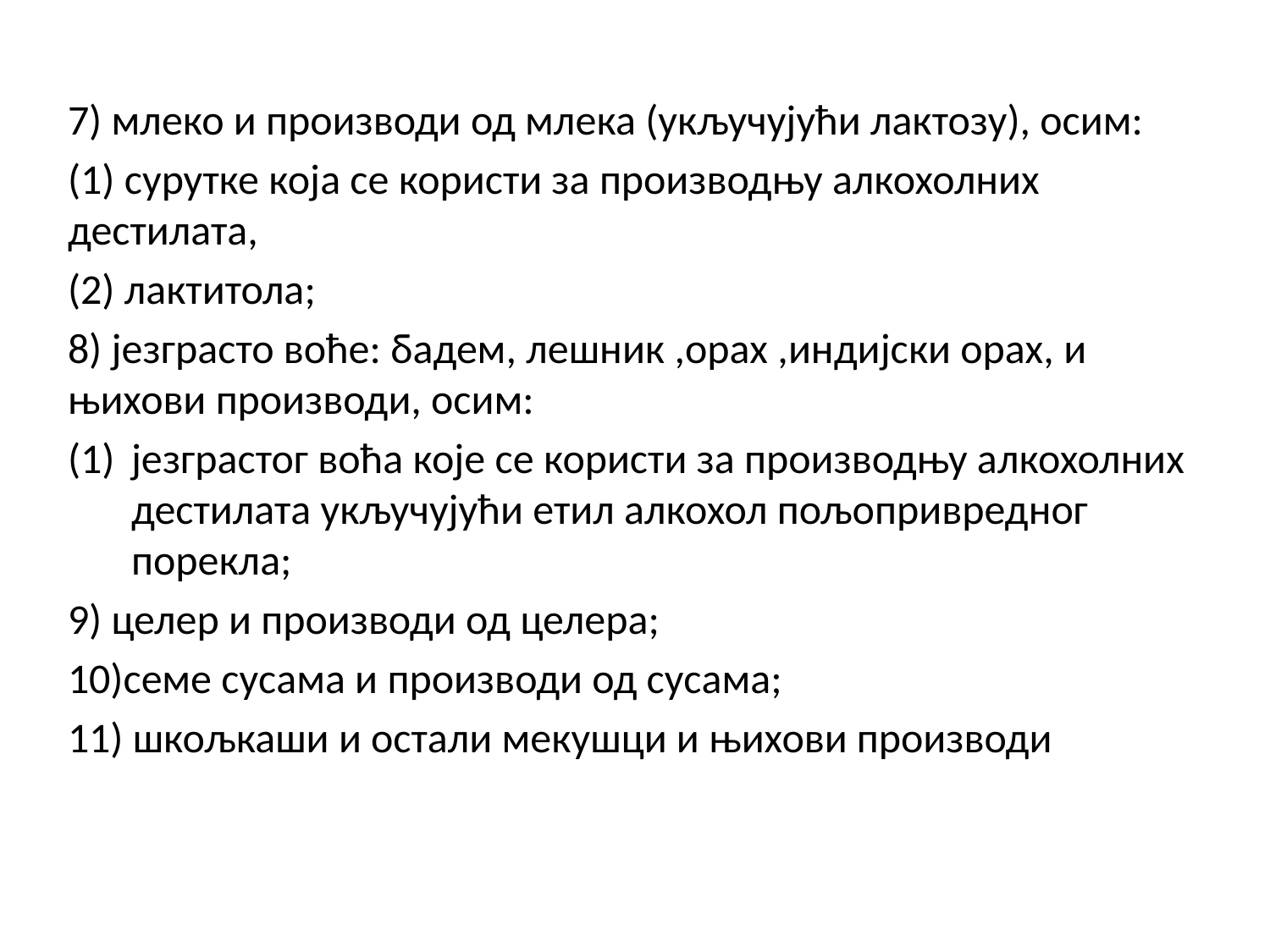

7) млеко и производи од млека (укључујући лактозу), осим:
(1) сурутке која се користи за производњу алкохолних дестилата,
(2) лактитола;
8) језграсто воће: бадем, лешник ,орах ,индијски орах, и њихови производи, осим:
језграстог воћа које се користи за производњу алкохолних дестилата укључујући етил алкохол пољопривредног порекла;
9) целер и производи од целера;
10)семе сусама и производи од сусама;
11) шкољкаши и остали мекушци и њихови производи